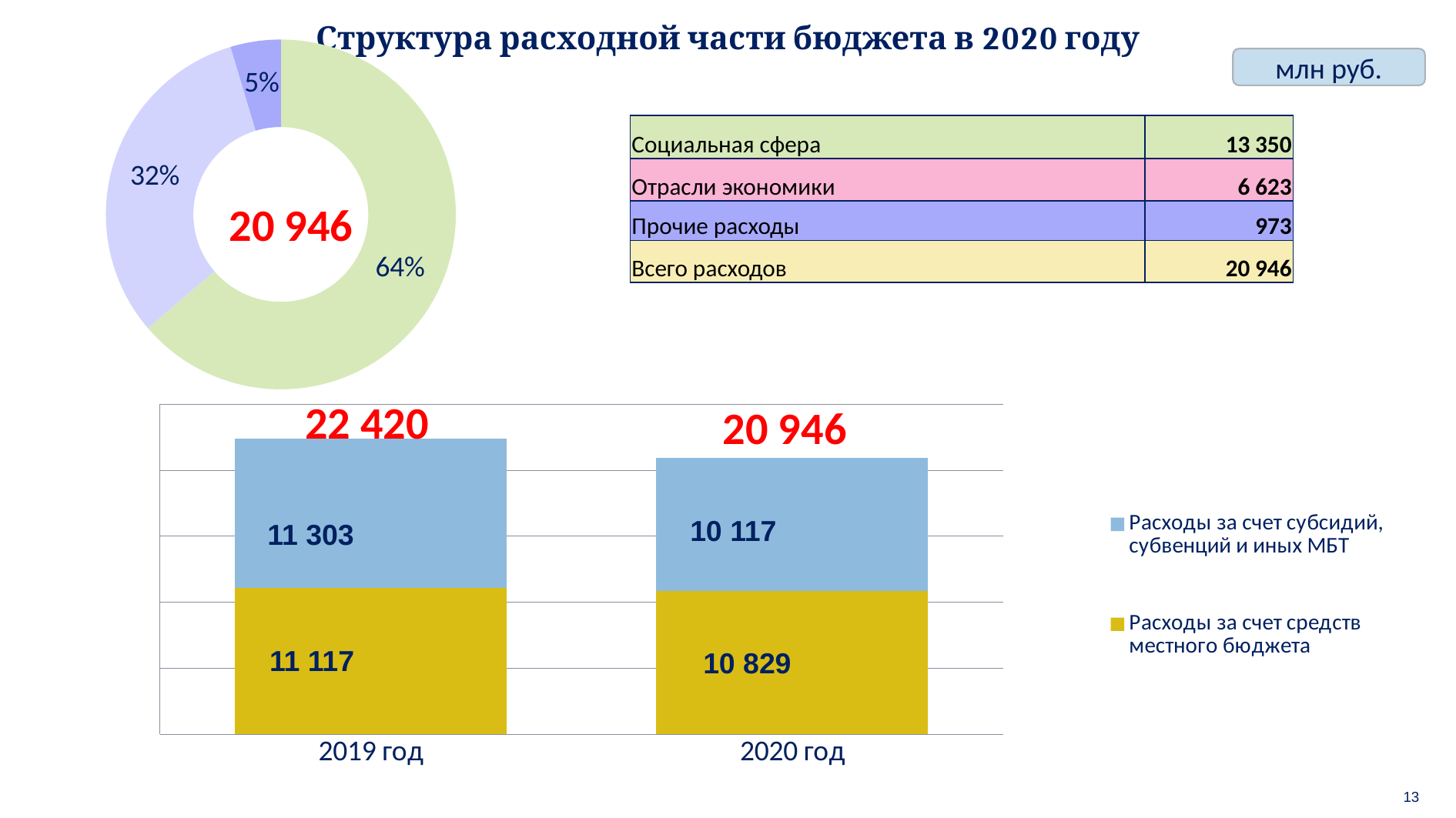

### Chart

| Category | Столбец2 |
|---|---|
| социальная сфера | 13350.0 |
| отрасли экономики | 6623.0 |
| прочие расходы | 973.0 |
# Структура расходной части бюджета в 2020 году
млн руб.
| Социальная сфера | 13 350 |
| --- | --- |
| Отрасли экономики | 6 623 |
| Прочие расходы | 973 |
| Всего расходов | 20 946 |
20 946
22 420

### Chart

| Category | Расходы за счет средств местного бюджета | Расходы за счет субсидий, субвенций и иных МБТ |
|---|---|---|
| 2019 год | 11117.0 | 11303.0 |
| 2020 год | 10829.0 | 10117.0 |
10 117
11 303
11 117
10 829
13